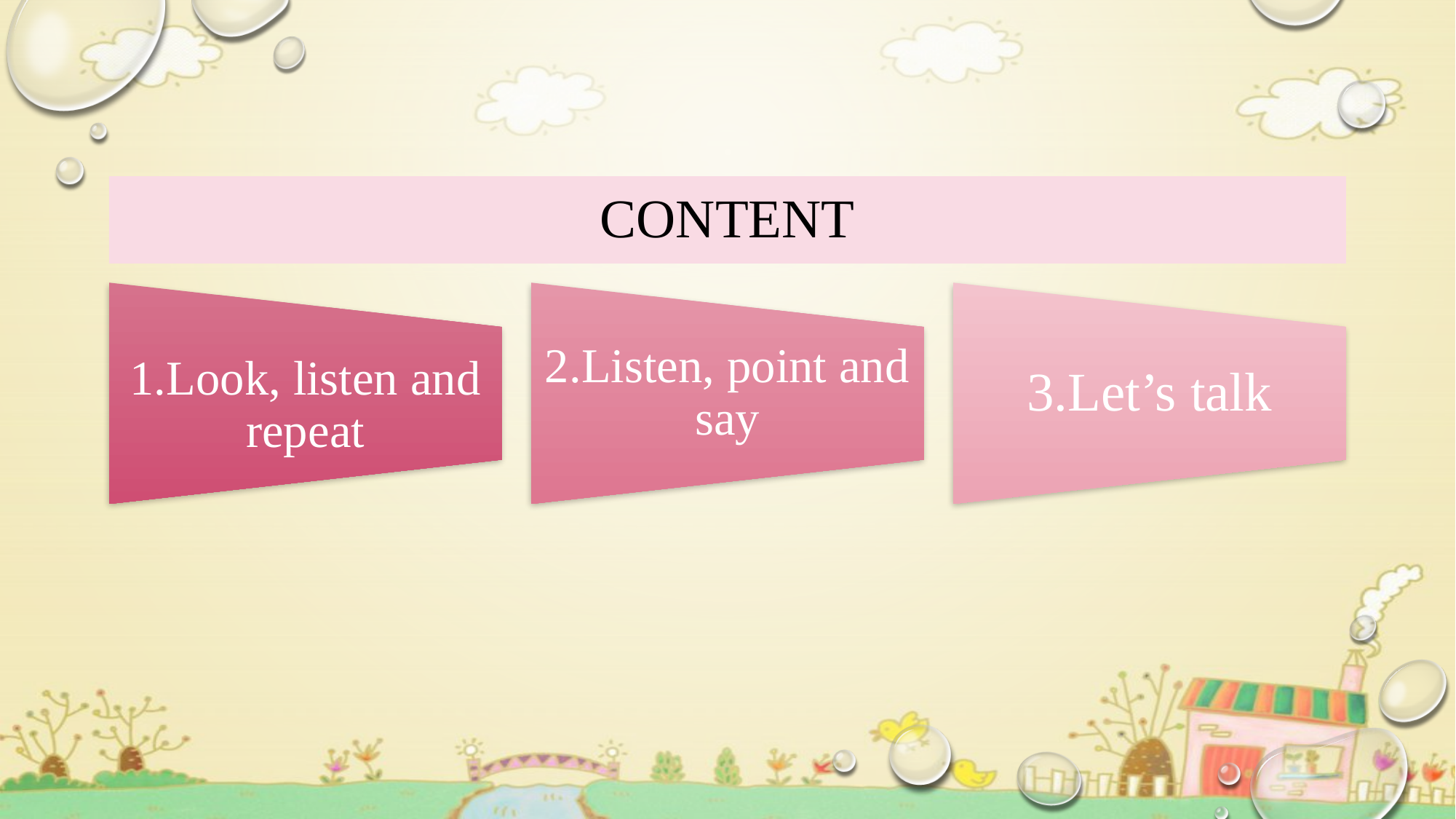

# CONTENT
1.Look, listen and repeat
2.Listen, point and say
3.Let’s talk